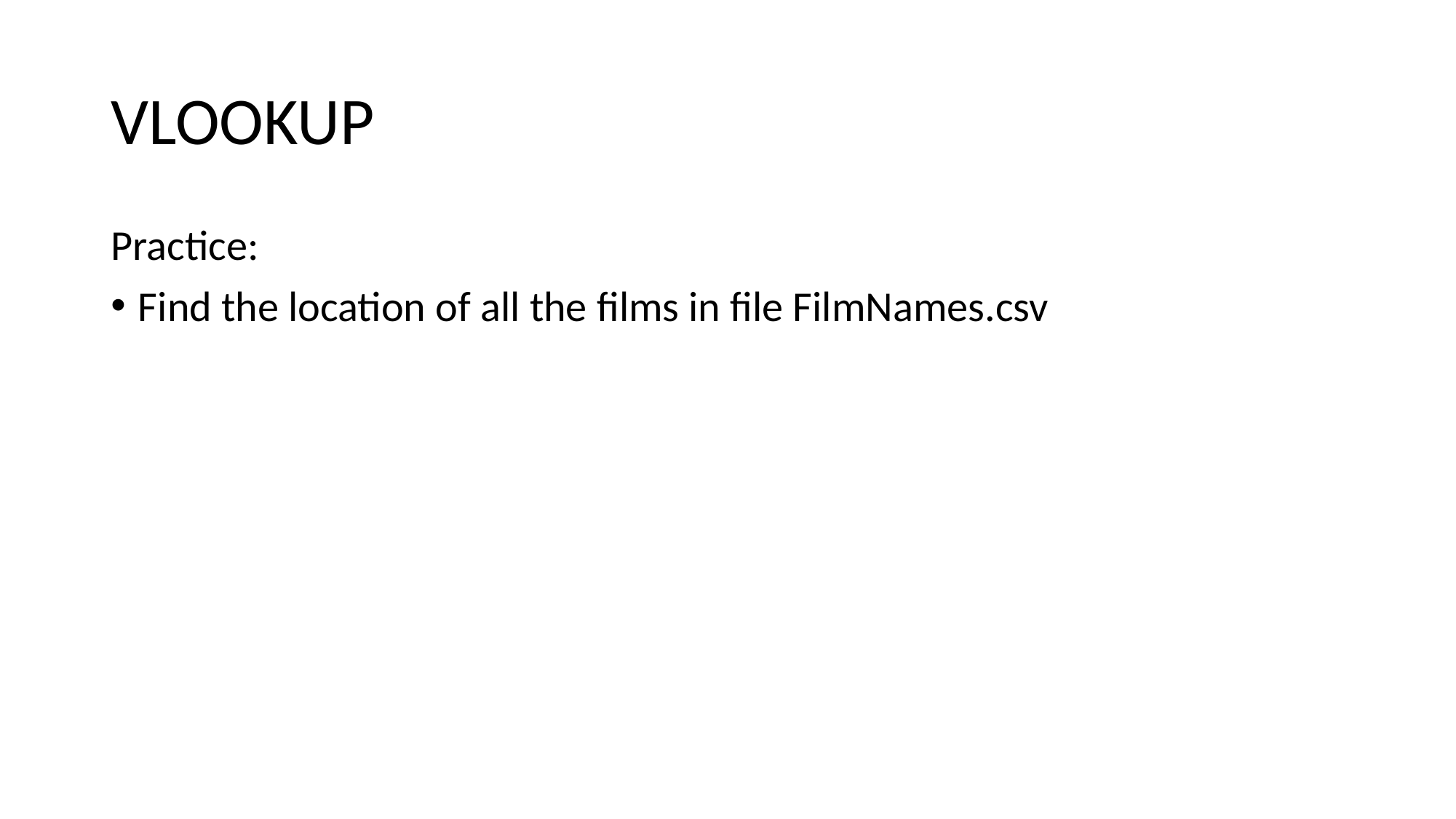

# VLOOKUP
Practice:
Find the location of all the films in file FilmNames.csv